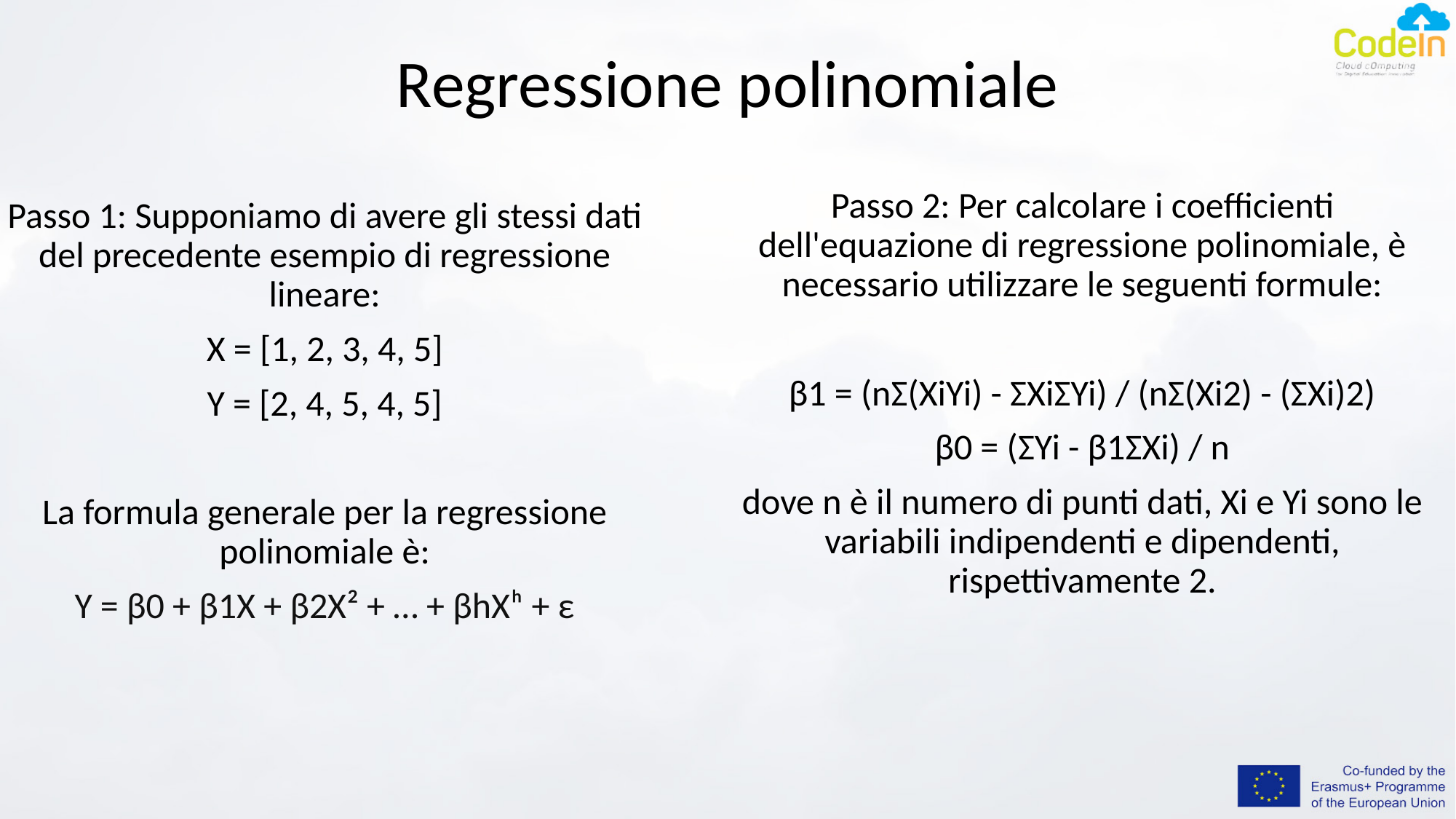

# Regressione polinomiale
Passo 2: Per calcolare i coefficienti dell'equazione di regressione polinomiale, è necessario utilizzare le seguenti formule:

β1 = (nΣ(XiYi) - ΣXiΣYi) / (nΣ(Xi2) - (ΣXi)2)
β0 = (ΣYi - β1ΣXi) / n
dove n è il numero di punti dati, Xi e Yi sono le variabili indipendenti e dipendenti, rispettivamente 2.
Passo 1: Supponiamo di avere gli stessi dati del precedente esempio di regressione lineare:
X = [1, 2, 3, 4, 5]
Y = [2, 4, 5, 4, 5]

La formula generale per la regressione polinomiale è:
Y = β0 + β1X + β2X² + … + βhXʰ + ε